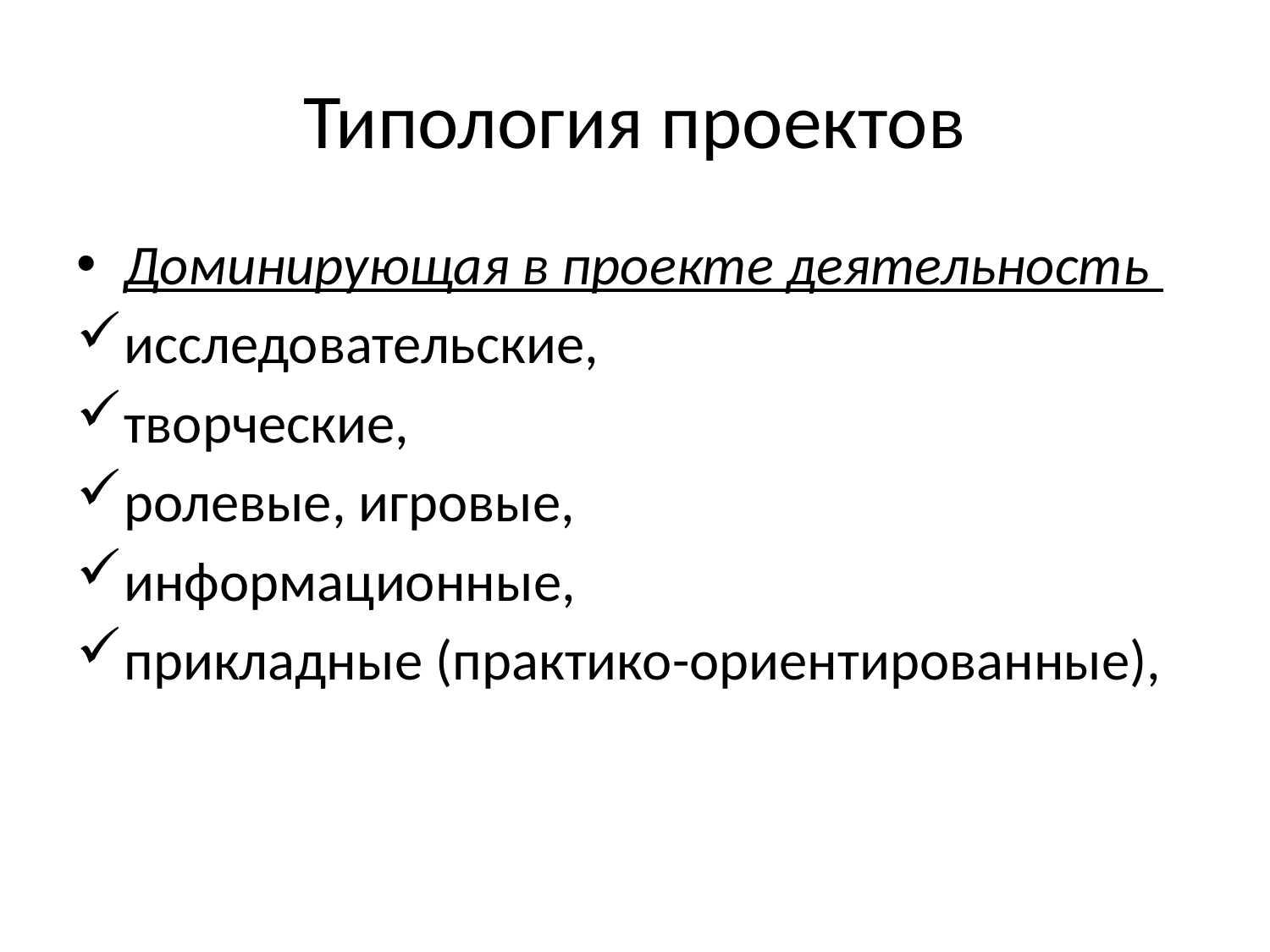

# Типология проектов
Доминирующая в проекте деятельность
исследовательские,
творческие,
ролевые, игровые,
информационные,
прикладные (практико-ориентированные),